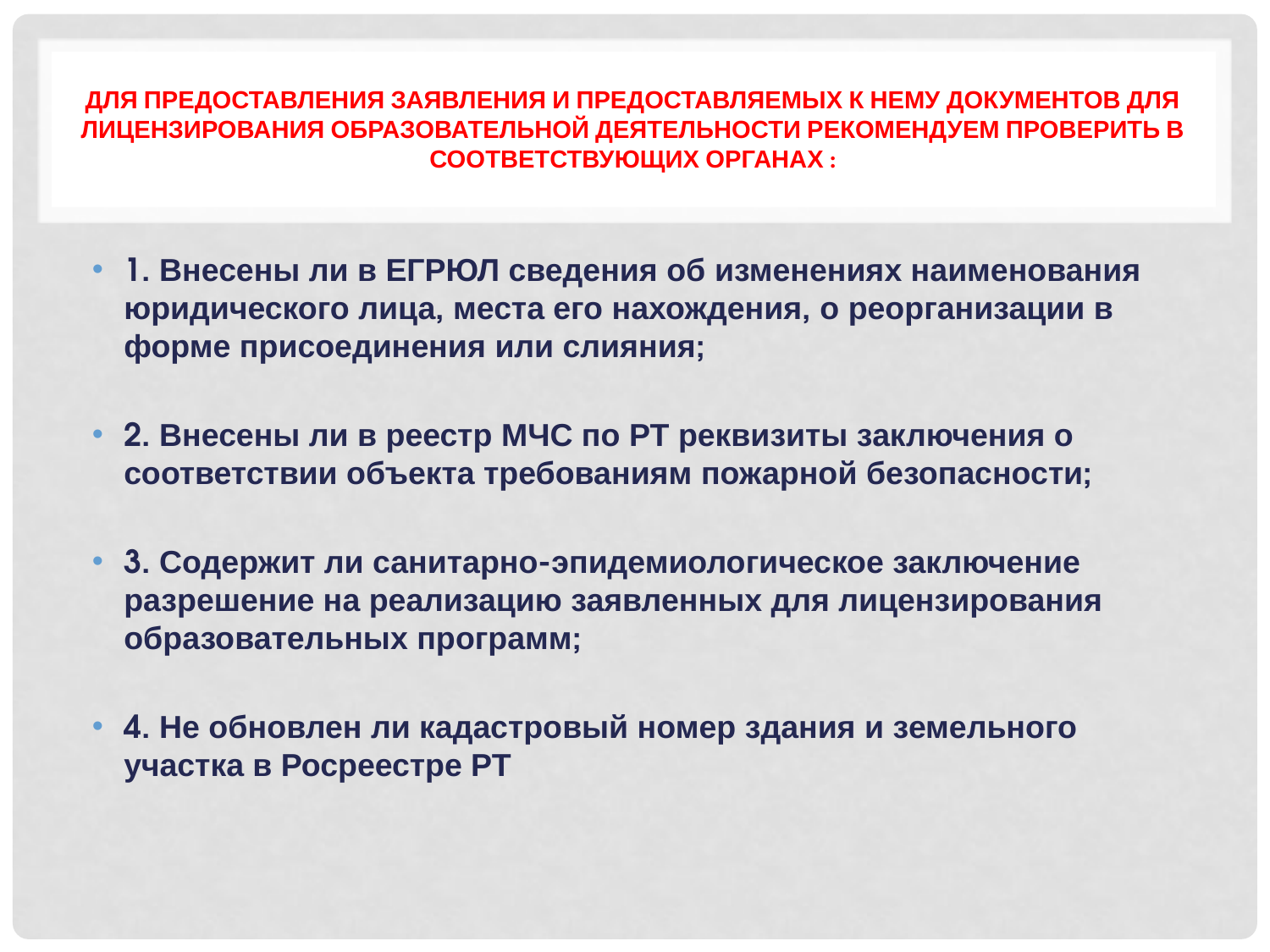

# Для предоставления заявления и предоставляемых к нему документов для лицензирования образовательной деятельности рекомендуем проверить в соответствующих органах :
1. Внесены ли в ЕГРЮЛ сведения об изменениях наименования юридического лица, места его нахождения, о реорганизации в форме присоединения или слияния;

2. Внесены ли в реестр МЧС по РТ реквизиты заключения о соответствии объекта требованиям пожарной безопасности;

3. Содержит ли санитарно-эпидемиологическое заключение разрешение на реализацию заявленных для лицензирования образовательных программ;

4. Не обновлен ли кадастровый номер здания и земельного участка в Росреестре РТ